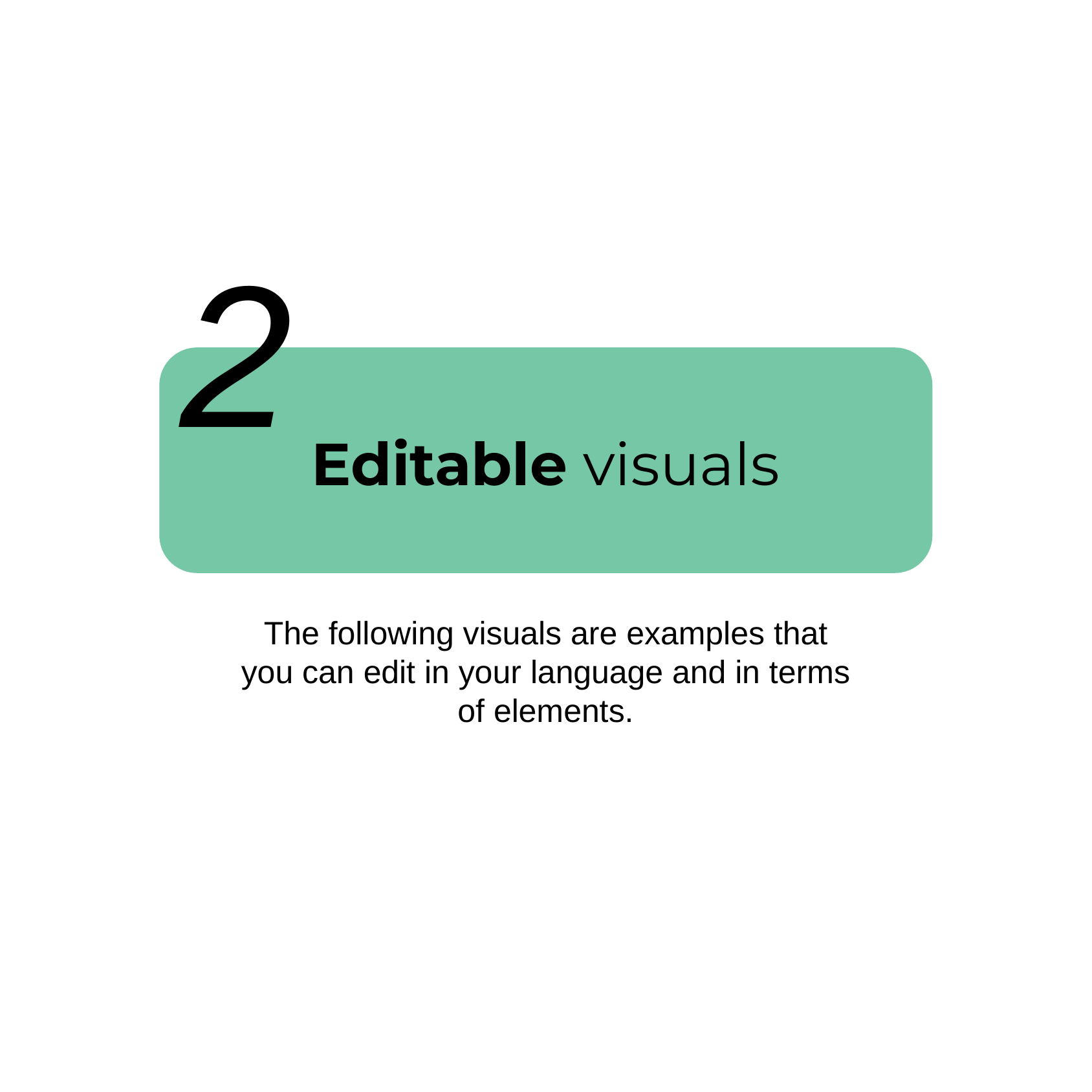

2

Editable visuals
The following visuals are examples that you can edit in your language and in terms of elements.